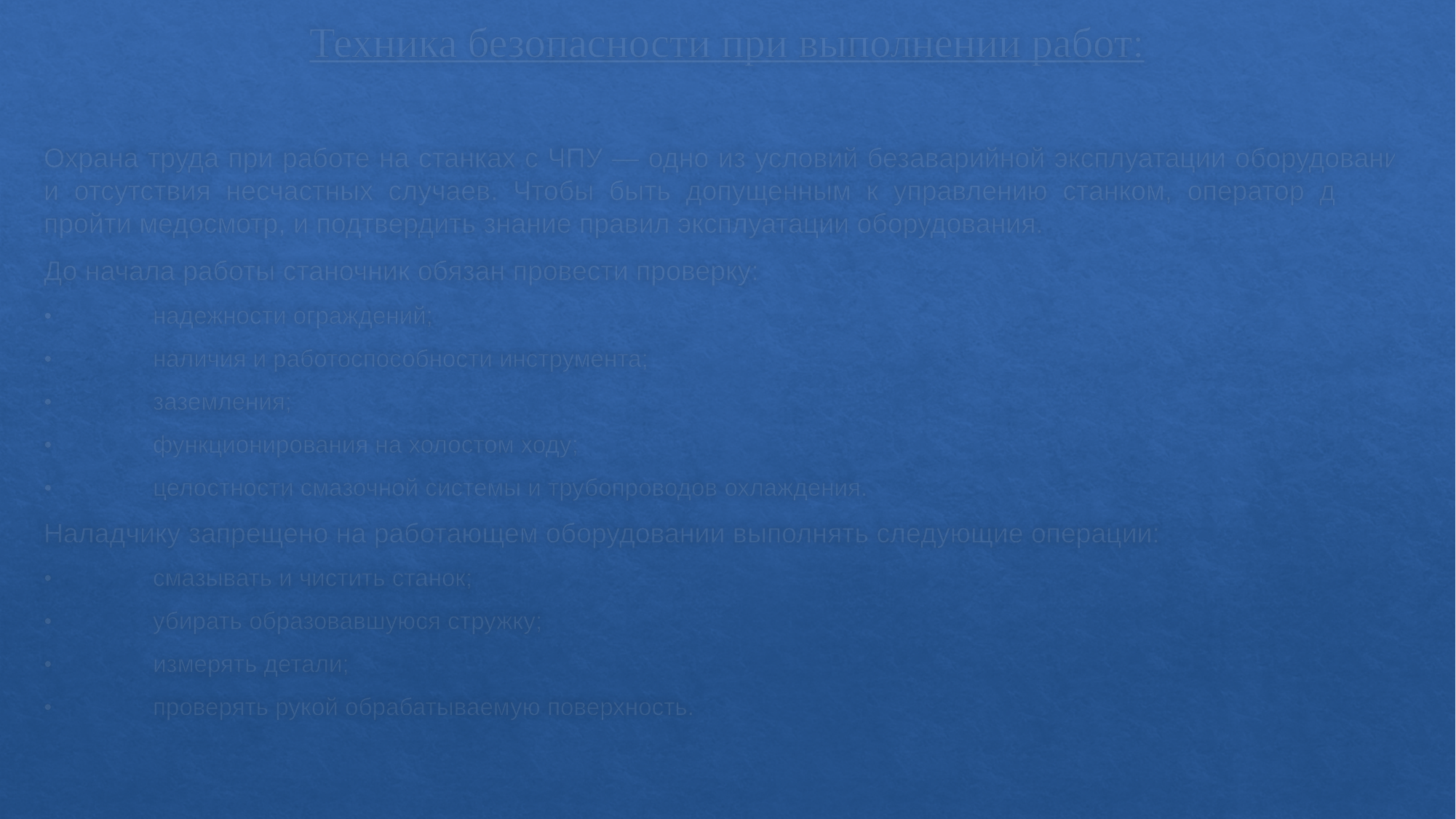

# Техника безопасности при выполнении работ:
Охрана труда при работе на станках с ЧПУ — одно из условий безаварийной эксплуатации оборудования и отсутствия несчастных случаев. Чтобы быть допущенным к управлению станком, оператор должен пройти медосмотр, и подтвердить знание правил эксплуатации оборудования.
До начала работы станочник обязан провести проверку:
•	надежности ограждений;
•	наличия и работоспособности инструмента;
•	заземления;
•	функционирования на холостом ходу;
•	целостности смазочной системы и трубопроводов охлаждения.
Наладчику запрещено на работающем оборудовании выполнять следующие операции:
•	смазывать и чистить станок;
•	убирать образовавшуюся стружку;
•	измерять детали;
•	проверять рукой обрабатываемую поверхность.